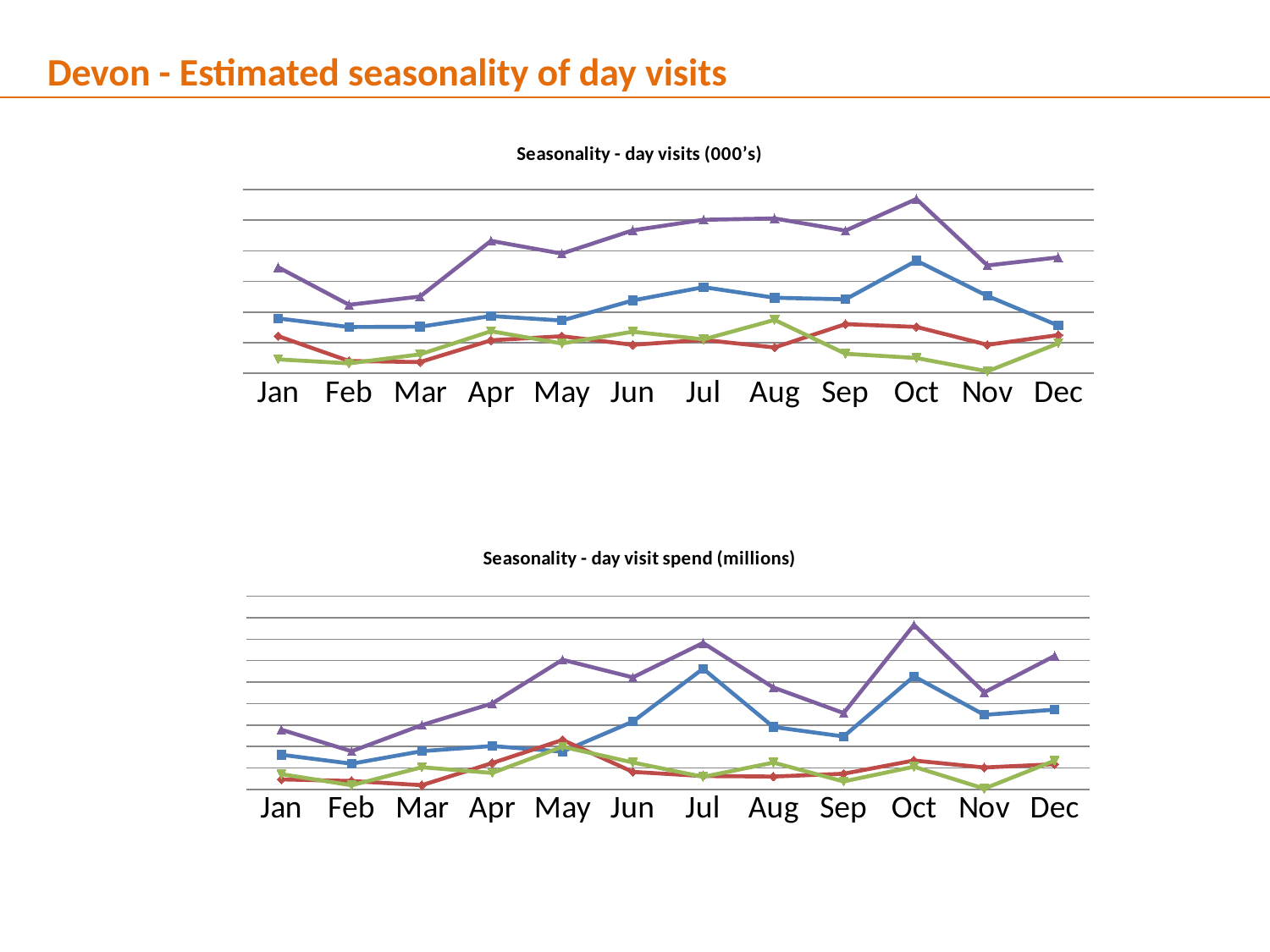

Devon - Estimated seasonality of day visits

### Chart: Seasonality - day visits (000’s)

| Category | Urban(000's) | Rural (000's) | Coastal (000's) | Total (000's) |
|---|---|---|---|---|
| Jan | 896.227873747153 | 607.7855974694947 | 228.36920737433044 | 1732.3826785909782 |
| Feb | 755.8202841679807 | 201.0723822239121 | 162.77327506789265 | 1119.6659414597855 |
| Mar | 760.8925549575351 | 184.26257761956 | 309.32828530751635 | 1254.4834178846115 |
| Apr | 936.5370156641007 | 538.8168647264026 | 687.7148345849813 | 2163.0687149754845 |
| May | 862.1082446356455 | 605.476439744649 | 487.299425047669 | 1954.8841094279635 |
| Jun | 1191.0283351274938 | 465.74483791905305 | 679.0535892583674 | 2335.826762304914 |
| Jul | 1407.5751993485244 | 545.9323539982049 | 554.3264076509241 | 2507.833960997654 |
| Aug | 1235.1254119230282 | 421.8400402154423 | 872.4126319567308 | 2529.3780840952013 |
| Sep | 1208.4426346212379 | 803.1460944784806 | 319.0626217780812 | 2330.6513508777994 |
| Oct | 1839.8074657136333 | 757.1508440003906 | 249.77220377137112 | 2846.730513485395 |
| Nov | 1264.035739722273 | 465.85287586088276 | 32.342170876648524 | 1762.2307864598042 |
| Dec | 779.3992403713954 | 624.919091743528 | 489.545347325487 | 1893.8636794404104 |

### Chart: Seasonality - day visit spend (millions)

| Category | Urban (mn) | Rural (mn) | Coastal (mn) | Total (mn) |
|---|---|---|---|---|
| Jan | 32.22612936854097 | 9.239870585090328 | 14.132103067323103 | 55.5981030209544 |
| Feb | 23.890532678927272 | 7.777829356570382 | 3.8124035391157327 | 35.480765574613386 |
| Mar | 35.55819017672335 | 3.8501982423562455 | 20.554001841754904 | 59.9623902608345 |
| Apr | 40.38916530703101 | 24.48580365292593 | 15.236938438607739 | 80.11190739856468 |
| May | 35.11755652999204 | 46.067979555347456 | 39.66765096236285 | 120.85318704770235 |
| Jun | 63.14226058205656 | 16.21861607137822 | 25.034679734990096 | 104.39555638842488 |
| Jul | 112.49205139983792 | 12.36788019238286 | 11.64840687284654 | 136.50833846506734 |
| Aug | 58.19399980930985 | 11.88500114263499 | 24.905963193239256 | 94.9849641451841 |
| Sep | 49.268956953467644 | 14.526639683387321 | 7.331473912415477 | 71.12707054927044 |
| Oct | 105.36315360297985 | 26.84689468156767 | 21.084772354717725 | 153.29482063926523 |
| Nov | 69.46112397931435 | 20.35507266702388 | 0.6149387311388519 | 90.43113537747709 |
| Dec | 74.28887961181918 | 23.407214169334704 | 26.693667351487772 | 124.38976113264165 |
6